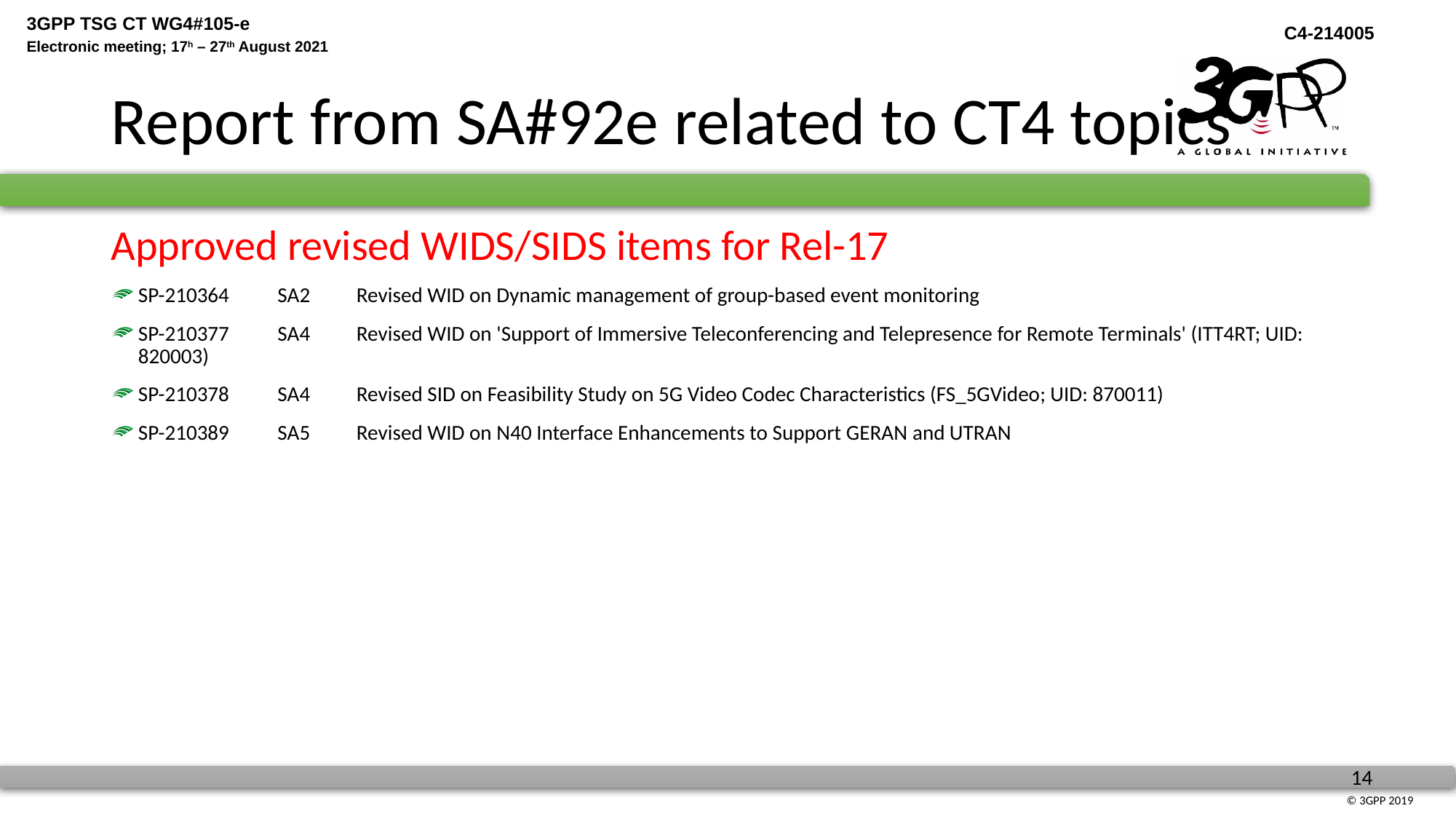

# Report from SA#92e related to CT4 topics
Approved revised WIDS/SIDS items for Rel-17
SP-210364	SA2	Revised WID on Dynamic management of group-based event monitoring
SP-210377	SA4	Revised WID on 'Support of Immersive Teleconferencing and Telepresence for Remote Terminals' (ITT4RT; UID: 820003)
SP-210378	SA4	Revised SID on Feasibility Study on 5G Video Codec Characteristics (FS_5GVideo; UID: 870011)
SP-210389	SA5	Revised WID on N40 Interface Enhancements to Support GERAN and UTRAN